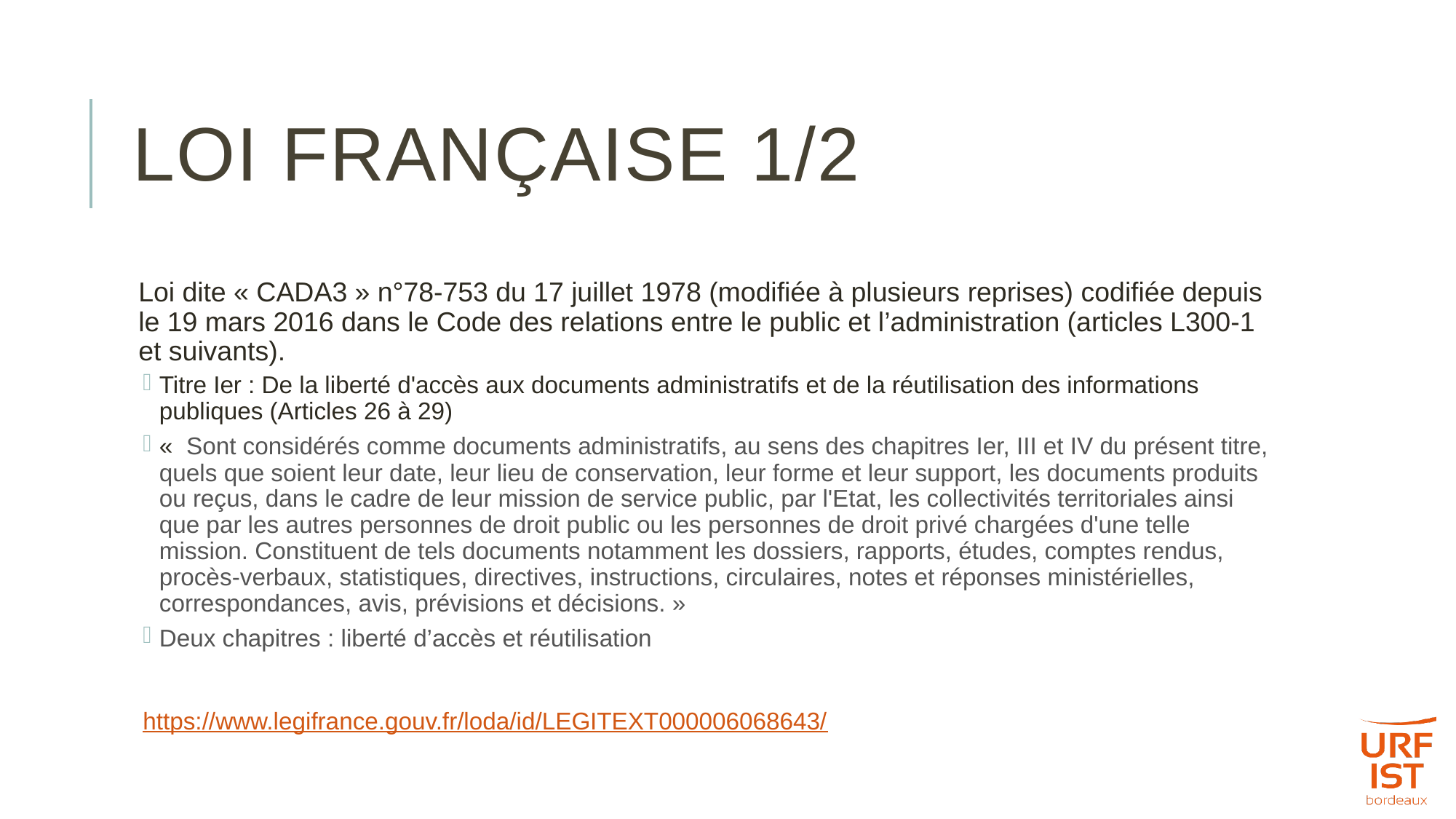

# Loi Française 1/2
Loi dite « CADA3 » n°78-753 du 17 juillet 1978 (modifiée à plusieurs reprises) codifiée depuis le 19 mars 2016 dans le Code des relations entre le public et l’administration (articles L300-1 et suivants).
Titre Ier : De la liberté d'accès aux documents administratifs et de la réutilisation des informations publiques (Articles 26 à 29)
«  Sont considérés comme documents administratifs, au sens des chapitres Ier, III et IV du présent titre, quels que soient leur date, leur lieu de conservation, leur forme et leur support, les documents produits ou reçus, dans le cadre de leur mission de service public, par l'Etat, les collectivités territoriales ainsi que par les autres personnes de droit public ou les personnes de droit privé chargées d'une telle mission. Constituent de tels documents notamment les dossiers, rapports, études, comptes rendus, procès-verbaux, statistiques, directives, instructions, circulaires, notes et réponses ministérielles, correspondances, avis, prévisions et décisions. »
Deux chapitres : liberté d’accès et réutilisation

https://www.legifrance.gouv.fr/loda/id/LEGITEXT000006068643/